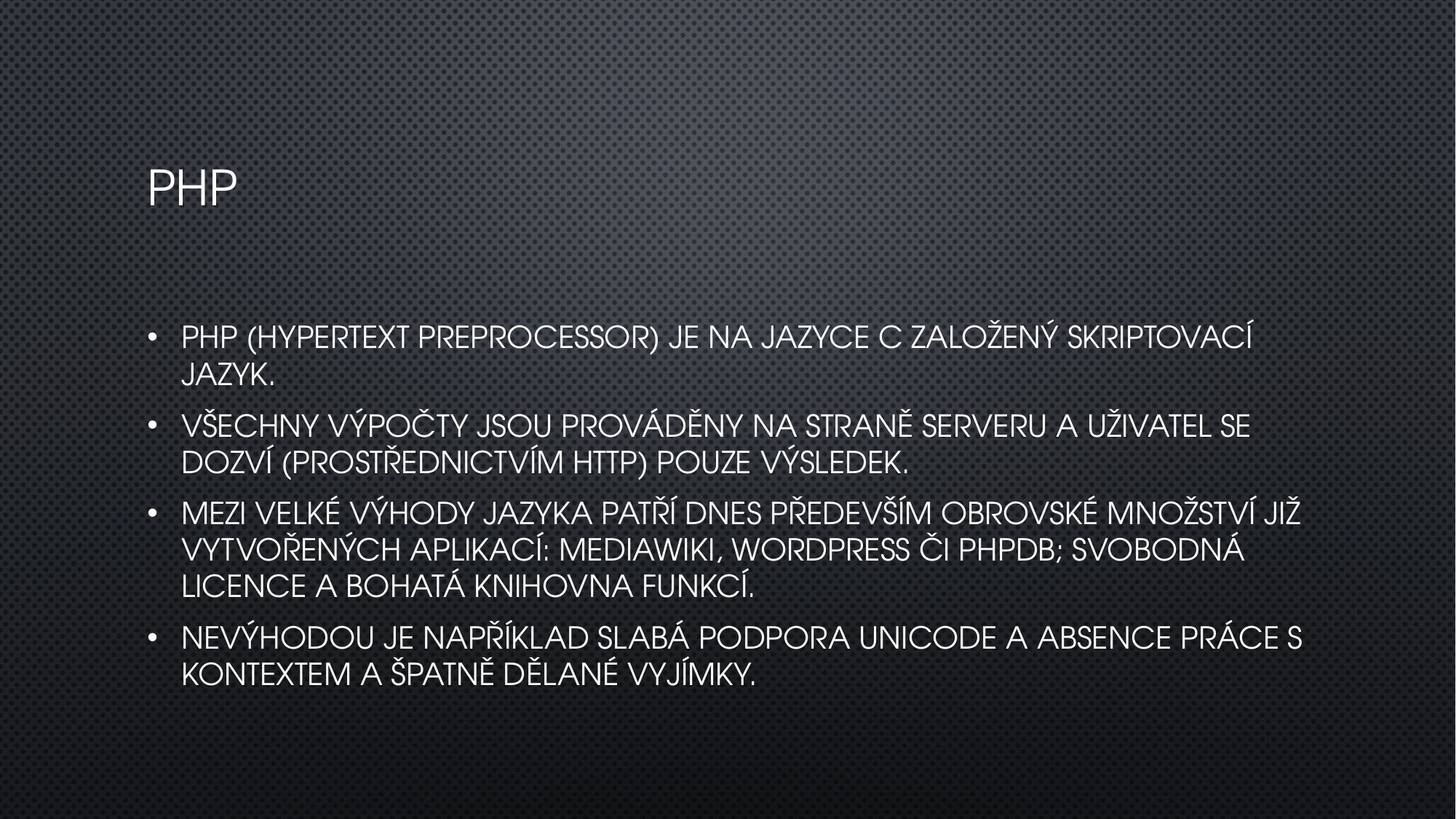

# PHP
PHP (Hypertext Preprocessor) je na jazyce C založený skriptovací jazyk.
Všechny výpočty jsou prováděny na straně serveru a uživatel se dozví (prostřednictvím HTTP) pouze výsledek.
Mezi velké výhody jazyka patří dnes především obrovské množství již vytvořených aplikací: MediaWiki, WordPress či phpDB; svobodná licence a bohatá knihovna funkcí.
Nevýhodou je například slabá podpora UNICODE a absence práce s kontextem a špatně dělané vyjímky.